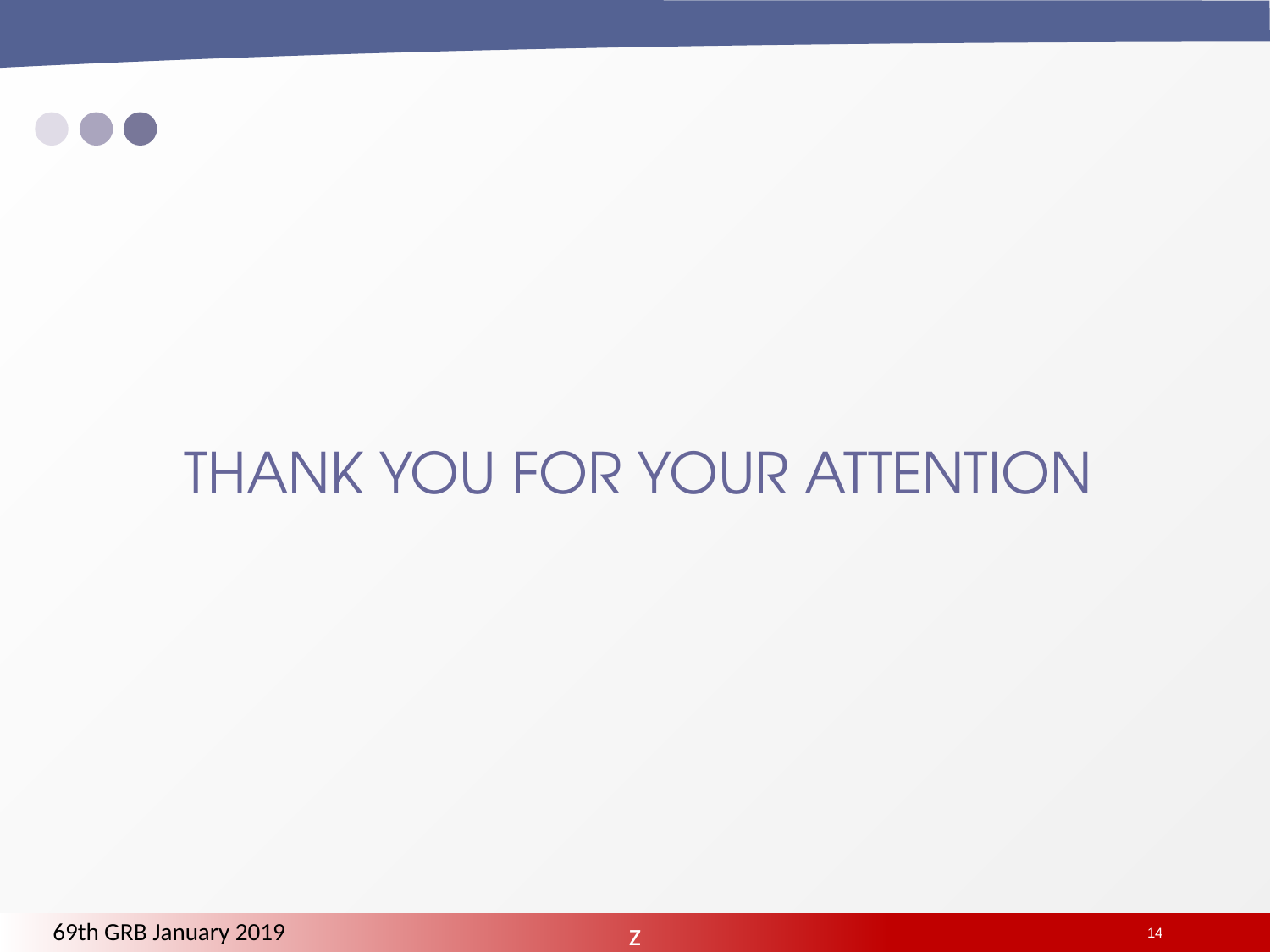

# THANK YOU FOR YOUR ATTENTION
69th GRB January 2019